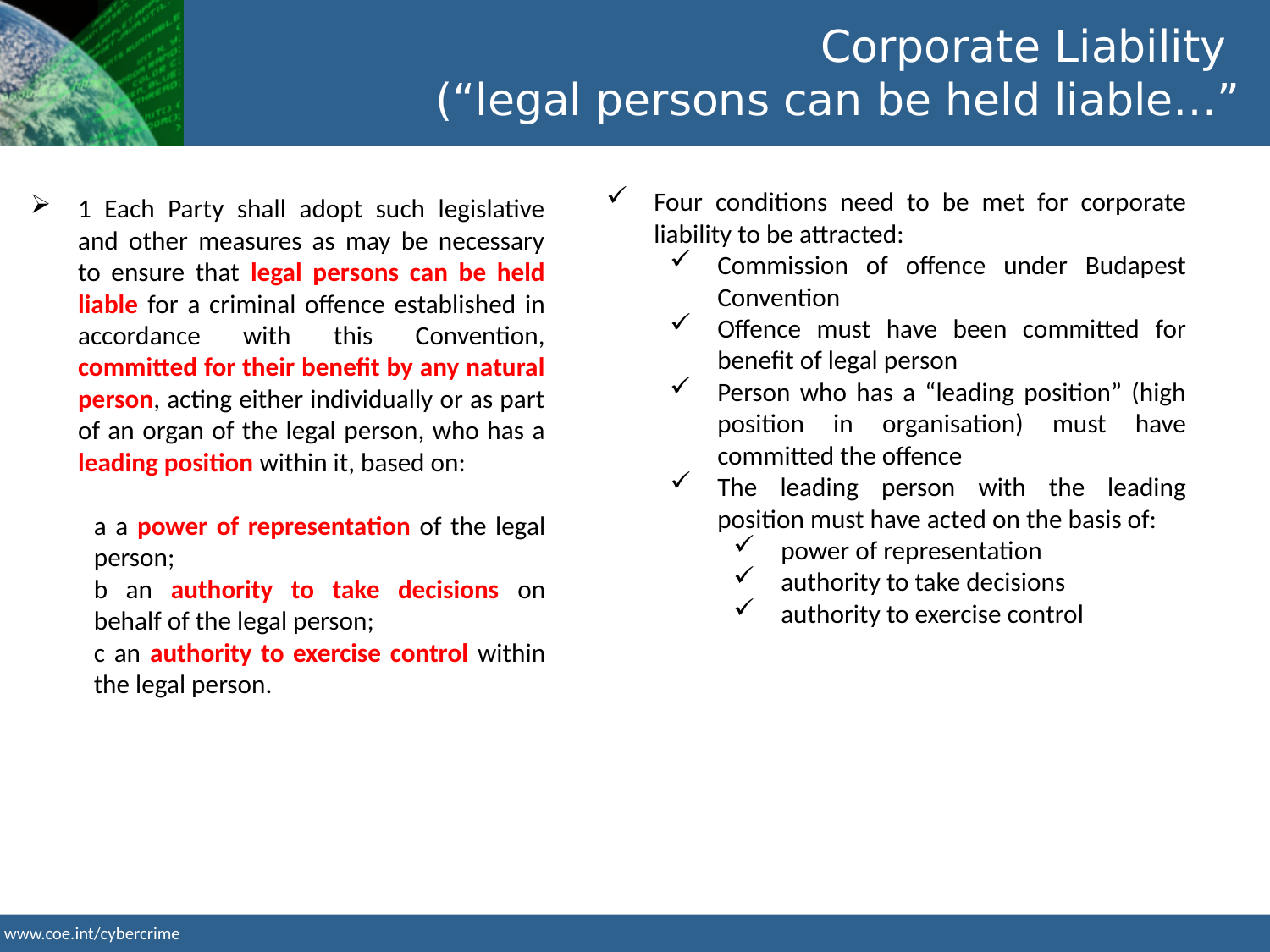

Corporate Liability
(“legal persons can be held liable…”
Four conditions need to be met for corporate liability to be attracted:
Commission of offence under Budapest Convention
Offence must have been committed for benefit of legal person
Person who has a “leading position” (high position in organisation) must have committed the offence
The leading person with the leading position must have acted on the basis of:
power of representation
authority to take decisions
authority to exercise control
1 Each Party shall adopt such legislative and other measures as may be necessary to ensure that legal persons can be held liable for a criminal offence established in accordance with this Convention, committed for their benefit by any natural person, acting either individually or as part of an organ of the legal person, who has a leading position within it, based on:

a a power of representation of the legal person;
b an authority to take decisions on behalf of the legal person;
c an authority to exercise control within the legal person.